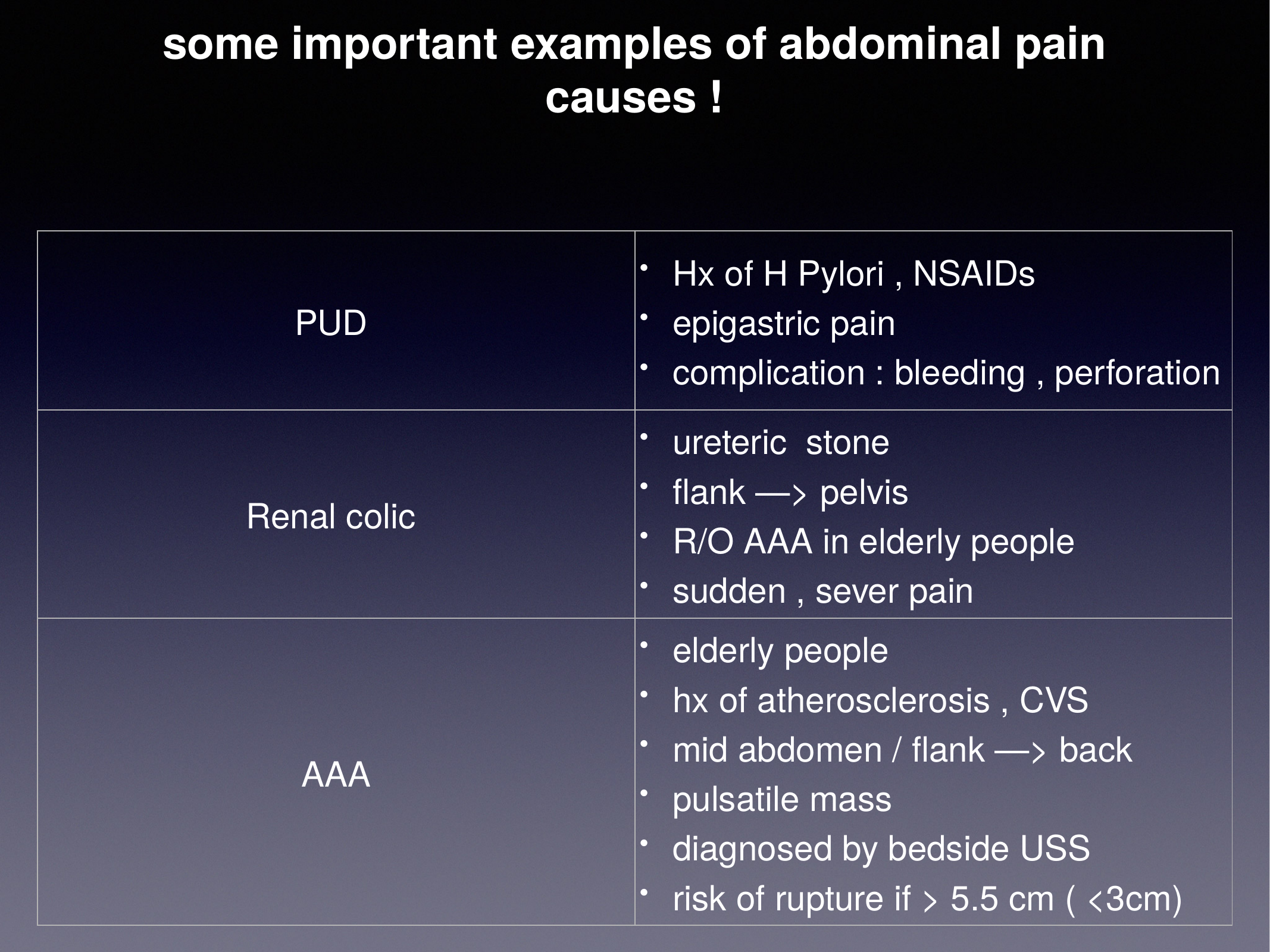

# some important examples of abdominal pain causes !
| PUD | Hx of H Pylori , NSAIDs epigastric pain complication : bleeding , perforation |
| --- | --- |
| Renal colic | ureteric stone flank —> pelvis R/O AAA in elderly people sudden , sever pain |
| AAA | elderly people hx of atherosclerosis , CVS mid abdomen / flank —> back pulsatile mass diagnosed by bedside USS risk of rupture if > 5.5 cm ( <3cm) |